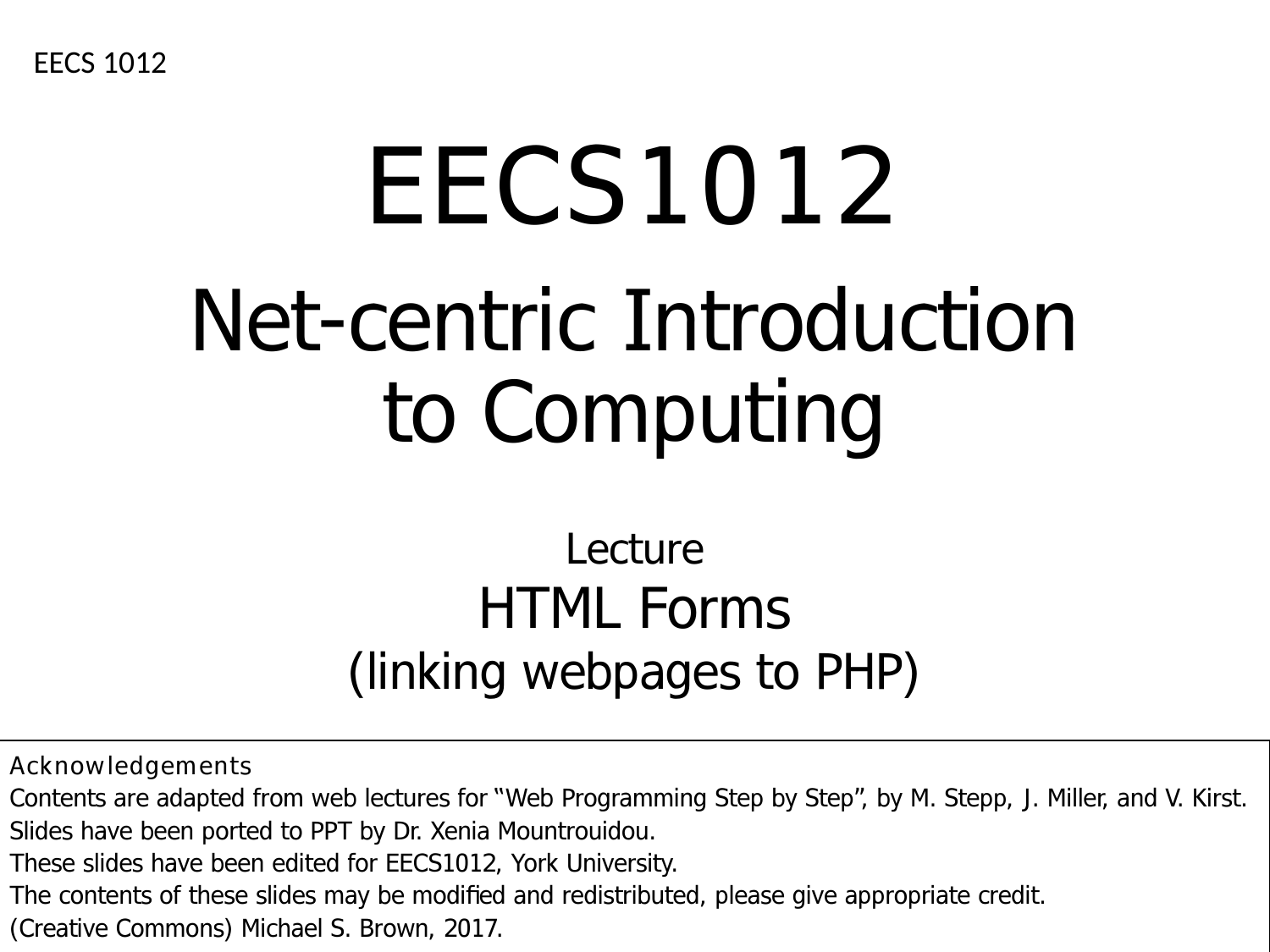

EECS 1012
# EECS1012
Net-centric Introduction to Computing
Lecture
HTML Forms
(linking webpages to PHP)
Acknowledgements
Contents are adapted from web lectures for “Web Programming Step by Step”, by M. Stepp, J. Miller, and V. Kirst.
Slides have been ported to PPT by Dr. Xenia Mountrouidou.
These slides have been edited for EECS1012, York University.
The contents of these slides may be modified and redistributed, please give appropriate credit.
(Creative Commons) Michael S. Brown, 2017.
M.S. Brown, EECS – York University
1